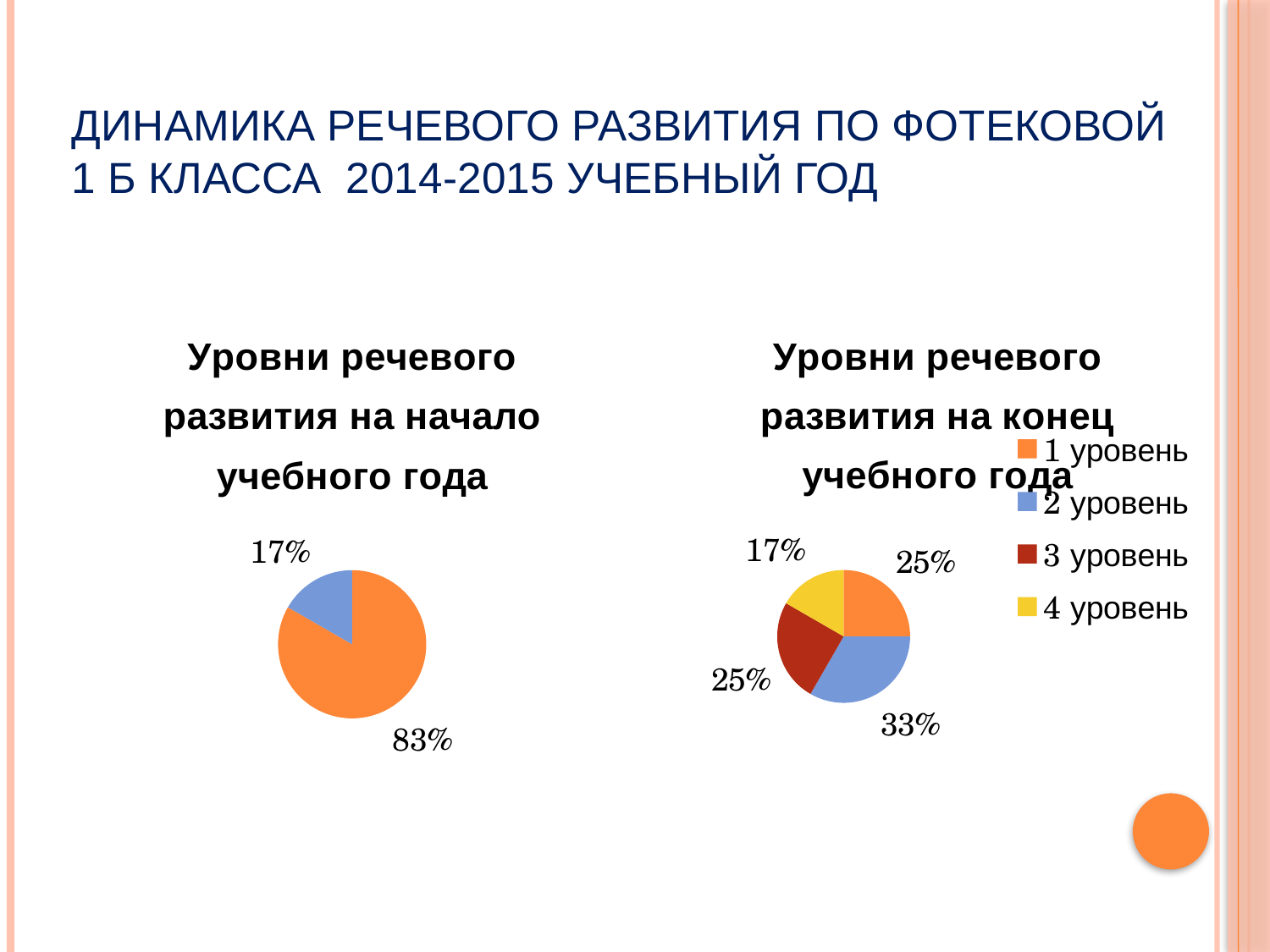

# Динамика речевого развития по Фотековой 1 б класса  2014-2015 учебный год

### Chart:

| Category | Уровни речевого развития на начало учебного года |
|---|---|
| 1 уровень | 10.0 |
| 2 уровень | 2.0 |
| 3 уровень | 0.0 |
| 4 уровень | 0.0 |

### Chart:

| Category | Уровни речевого развития на конец учебного года |
|---|---|
| 1 уровень | 3.0 |
| 2 уровень | 4.0 |
| 3 уровень | 3.0 |
| 4 уровень | 2.0 |